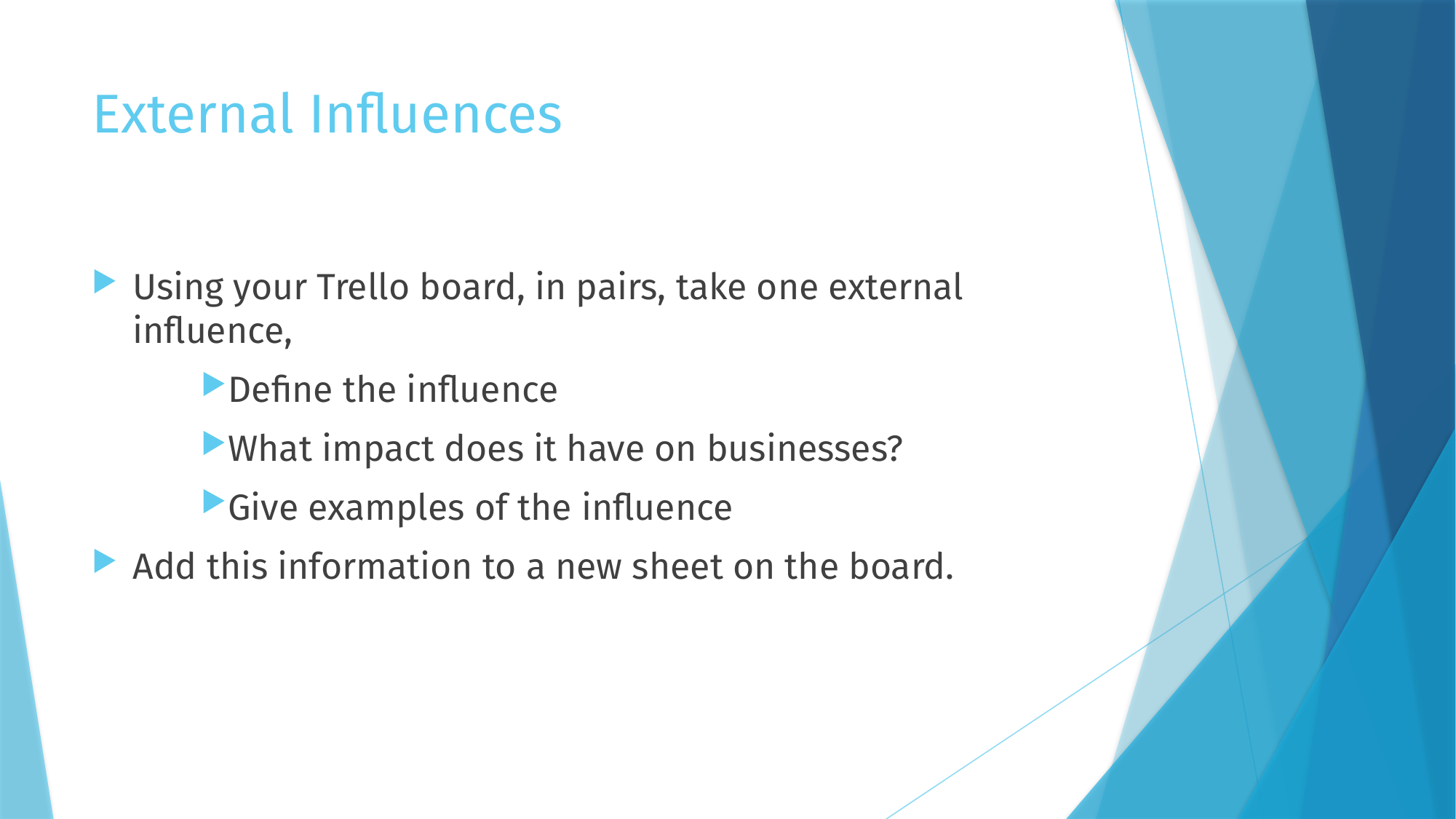

# External Influences
Using your Trello board, in pairs, take one external influence,
Define the influence
What impact does it have on businesses?
Give examples of the influence
Add this information to a new sheet on the board.